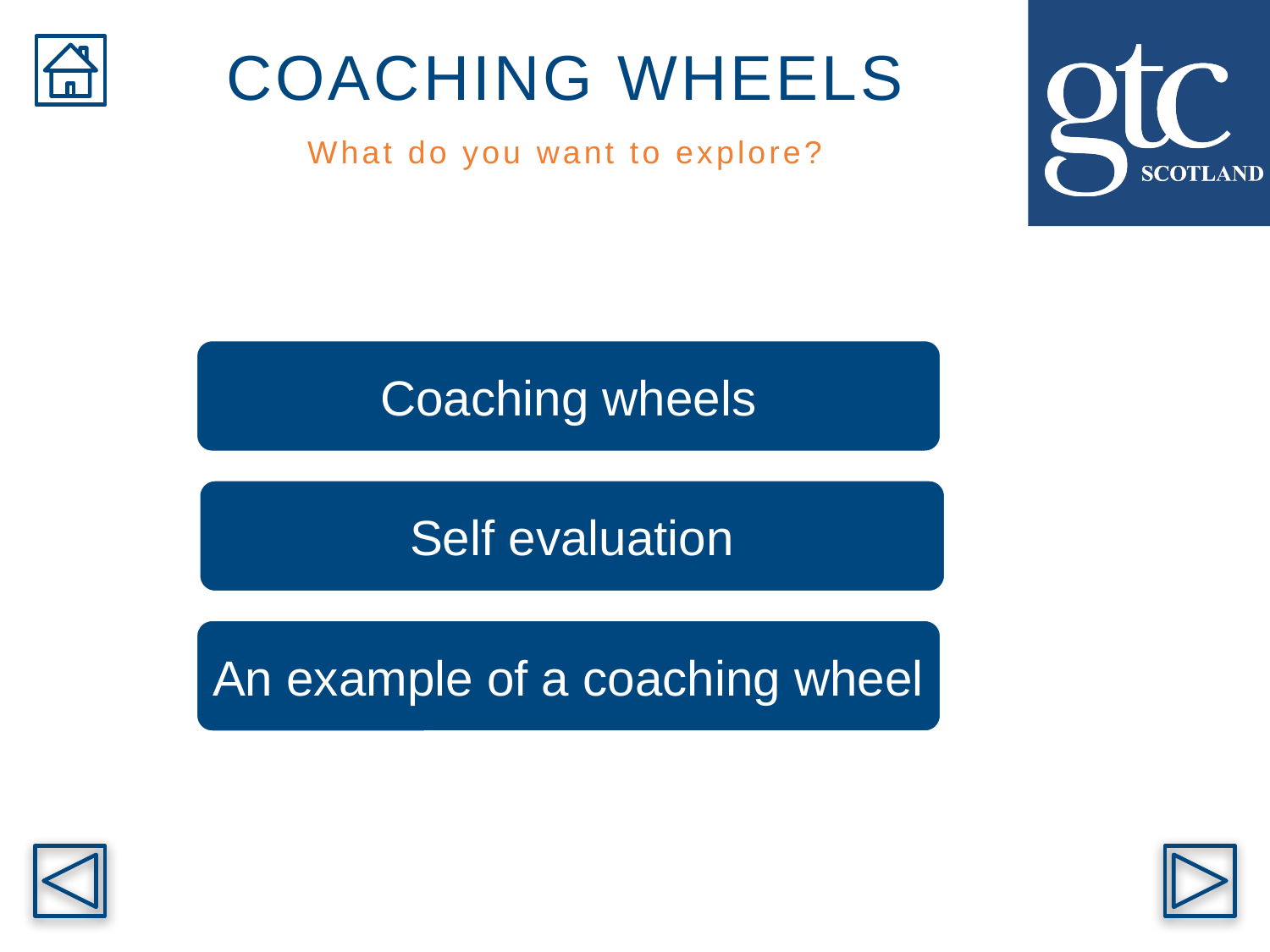

COACHING WHEELS

What do you want to explore?
Coaching wheels
Self evaluation
An example of a coaching wheel